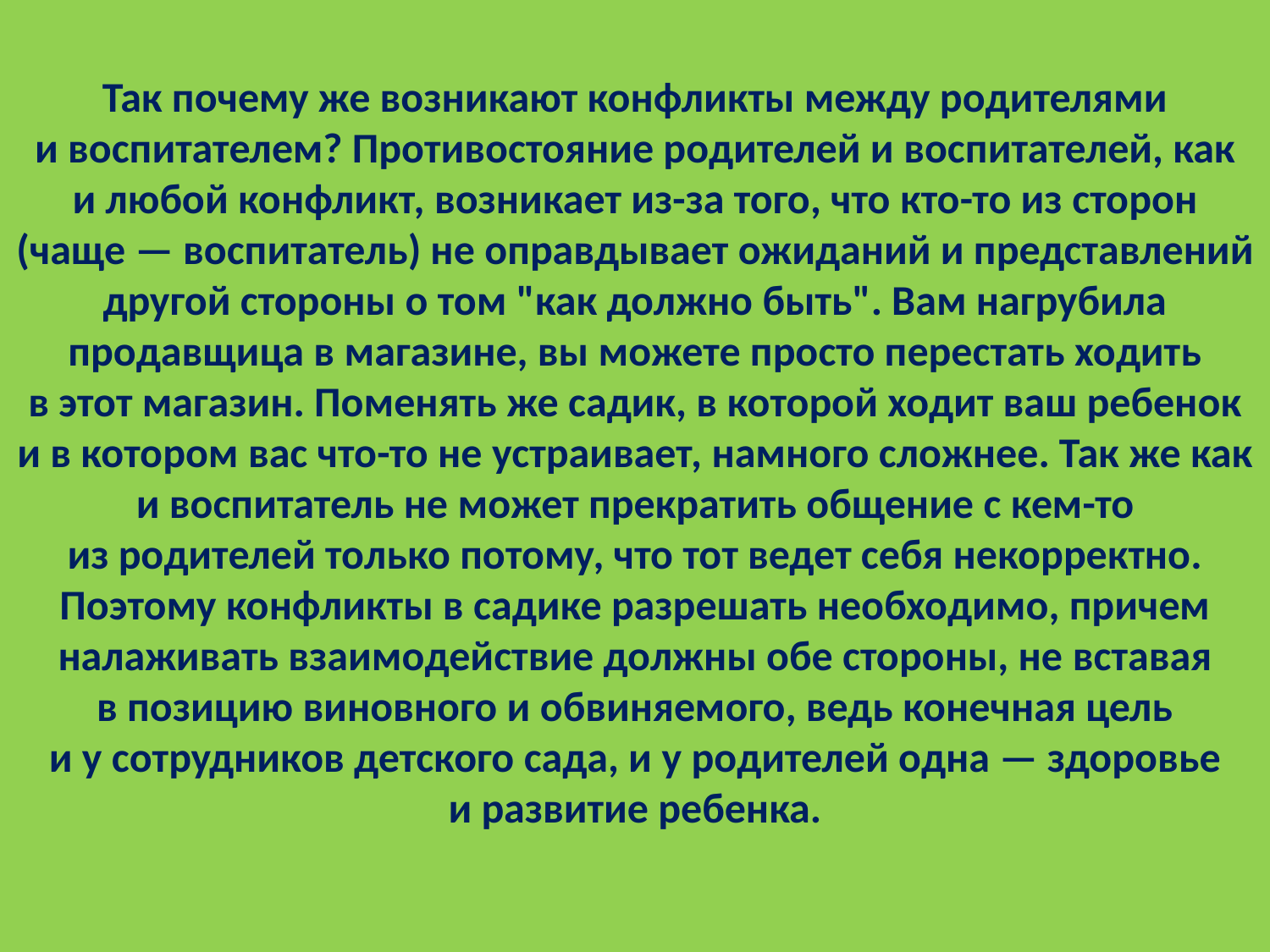

# Так почему же возникают конфликты между родителями и воспитателем? Противостояние родителей и воспитателей, как и любой конфликт, возникает из-за того, что кто-то из сторон (чаще — воспитатель) не оправдывает ожиданий и представлений другой стороны о том "как должно быть". Вам нагрубила продавщица в магазине, вы можете просто перестать ходить в этот магазин. Поменять же садик, в которой ходит ваш ребенок и в котором вас что-то не устраивает, намного сложнее. Так же как и воспитатель не может прекратить общение с кем-то из родителей только потому, что тот ведет себя некорректно. Поэтому конфликты в садике разрешать необходимо, причем налаживать взаимодействие должны обе стороны, не вставая в позицию виновного и обвиняемого, ведь конечная цель и у сотрудников детского сада, и у родителей одна — здоровье и развитие ребенка.